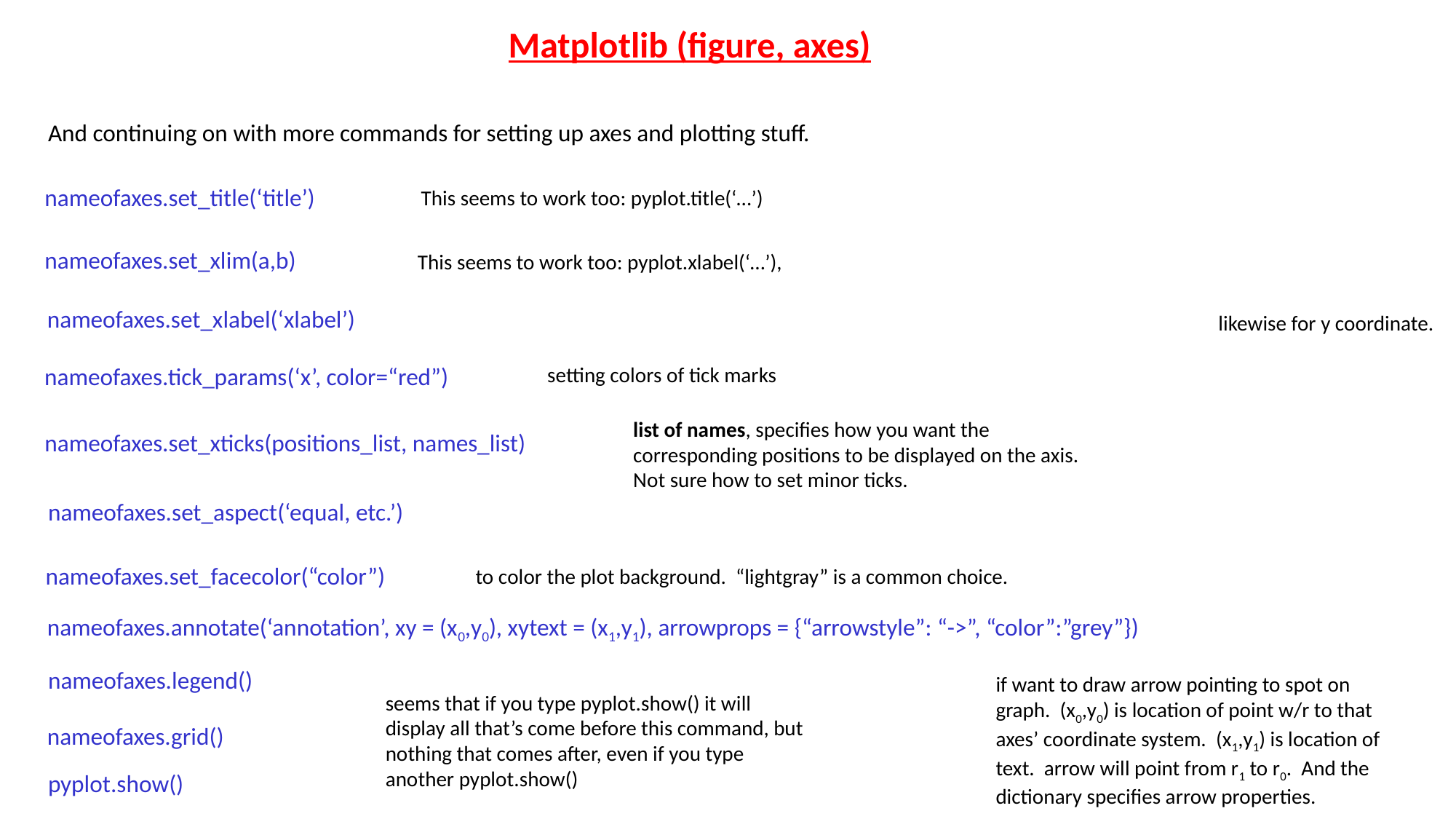

Matplotlib (figure, axes)
And continuing on with more commands for setting up axes and plotting stuff.
nameofaxes.set_title(‘title’)
This seems to work too: pyplot.title(‘…’)
nameofaxes.set_xlim(a,b)
This seems to work too: pyplot.xlabel(‘…’),
nameofaxes.set_xlabel(‘xlabel’)
likewise for y coordinate.
nameofaxes.tick_params(‘x’, color=“red”)
setting colors of tick marks
list of names, specifies how you want the corresponding positions to be displayed on the axis.  Not sure how to set minor ticks.
nameofaxes.set_xticks(positions_list, names_list)
nameofaxes.set_aspect(‘equal, etc.’)
nameofaxes.set_facecolor(“color”)
to color the plot background.  “lightgray” is a common choice.
nameofaxes.annotate(‘annotation’, xy = (x0,y0), xytext = (x1,y1), arrowprops = {“arrowstyle”: “->”, “color”:”grey”})
nameofaxes.legend()
if want to draw arrow pointing to spot on graph.  (x0,y0) is location of point w/r to that axes’ coordinate system.  (x1,y1) is location of text.  arrow will point from r1 to r0.  And the dictionary specifies arrow properties.
seems that if you type pyplot.show() it will display all that’s come before this command, but nothing that comes after, even if you type another pyplot.show()
nameofaxes.grid()
pyplot.show()